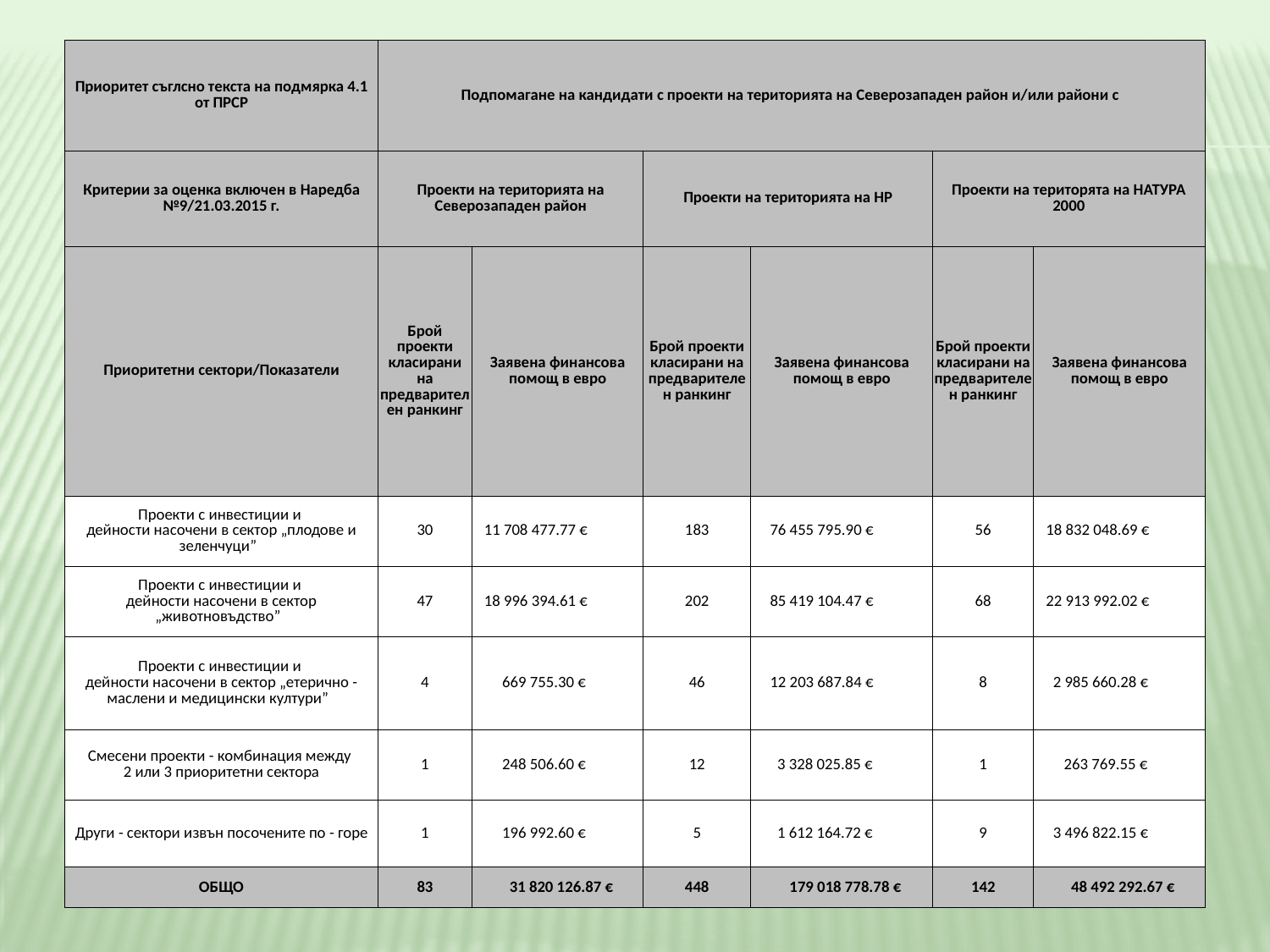

| Приоритет съглсно текста на подмярка 4.1 от ПРСР | Подпомагане на кандидати с проекти на територията на Северозападен район и/или райони с |  |  |  |  |  |
| --- | --- | --- | --- | --- | --- | --- |
| Критерии за оценка включен в Наредба №9/21.03.2015 г. | Проекти на територията на Северозападен район |  | Проекти на територията на НР |  | Проекти на територята на НАТУРА 2000 |  |
| Приоритетни сектори/Показатели | Брой проекти класирани на предварителен ранкинг | Заявена финансова помощ в евро | Брой проекти класирани на предварителен ранкинг | Заявена финансова помощ в евро | Брой проекти класирани на предварителен ранкинг | Заявена финансова помощ в евро |
| Проекти с инвестиции и дейности насочени в сектор „плодове и зеленчуци” | 30 | 11 708 477.77 € | 183 | 76 455 795.90 € | 56 | 18 832 048.69 € |
| Проекти с инвестиции и дейности насочени в сектор „животновъдство” | 47 | 18 996 394.61 € | 202 | 85 419 104.47 € | 68 | 22 913 992.02 € |
| Проекти с инвестиции и дейности насочени в сектор „етерично - маслени и медицински култури” | 4 | 669 755.30 € | 46 | 12 203 687.84 € | 8 | 2 985 660.28 € |
| Смесени проекти - комбинация между 2 или 3 приоритетни сектора | 1 | 248 506.60 € | 12 | 3 328 025.85 € | 1 | 263 769.55 € |
| Други - сектори извън посочените по - горе | 1 | 196 992.60 € | 5 | 1 612 164.72 € | 9 | 3 496 822.15 € |
| ОБЩО | 83 | 31 820 126.87 € | 448 | 179 018 778.78 € | 142 | 48 492 292.67 € |